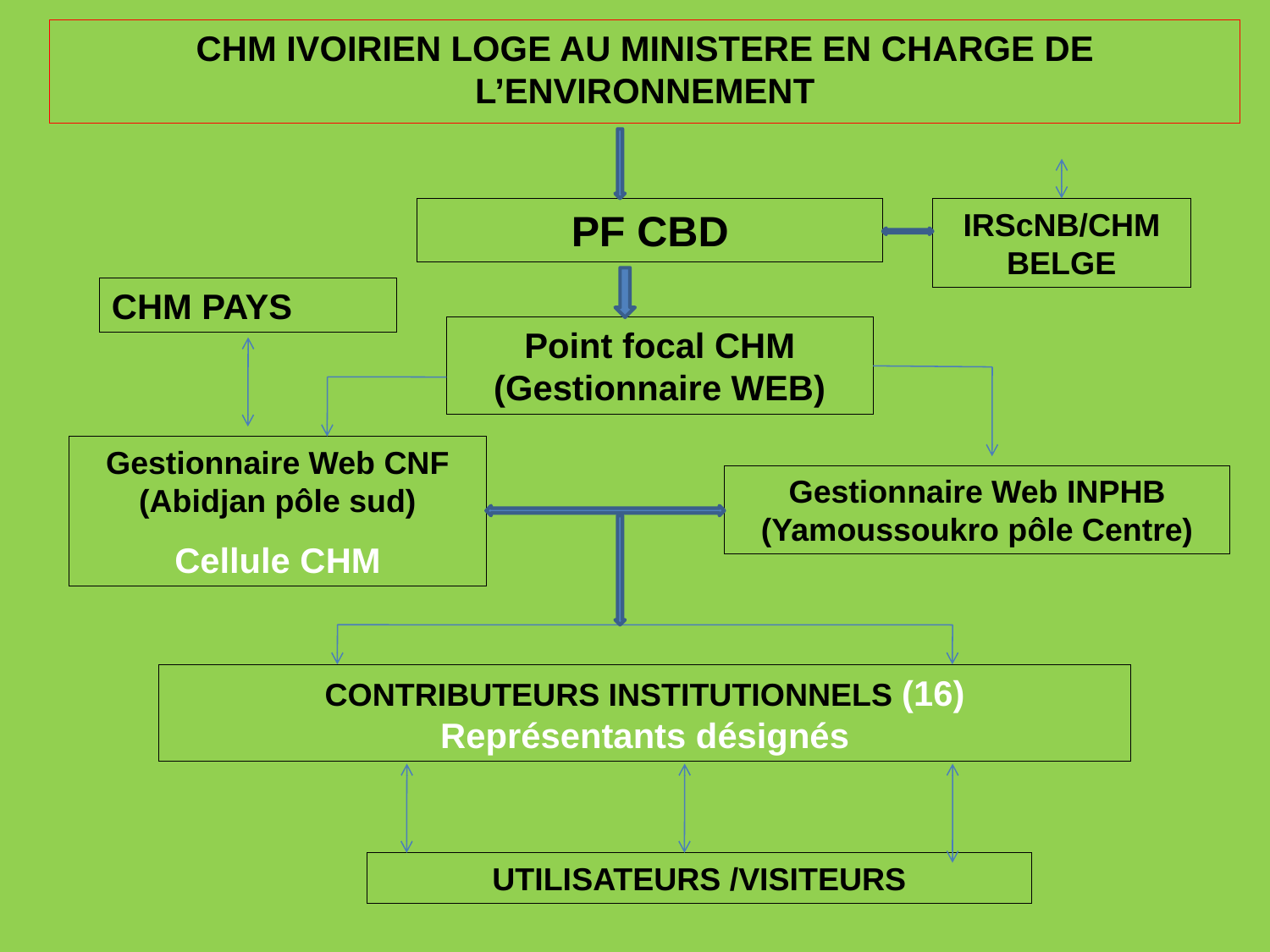

CHM IVOIRIEN LOGE AU MINISTERE EN CHARGE DE L’ENVIRONNEMENT

PF CBD
IRScNB/CHM BELGE

CHM PAYS
Point focal CHM
(Gestionnaire WEB)
Gestionnaire Web CNF
(Abidjan pôle sud)

Cellule CHM
Gestionnaire Web INPHB
(Yamoussoukro pôle Centre)

CONTRIBUTEURS INSTITUTIONNELS (16)
Représentants désignés
UTILISATEURS /VISITEURS